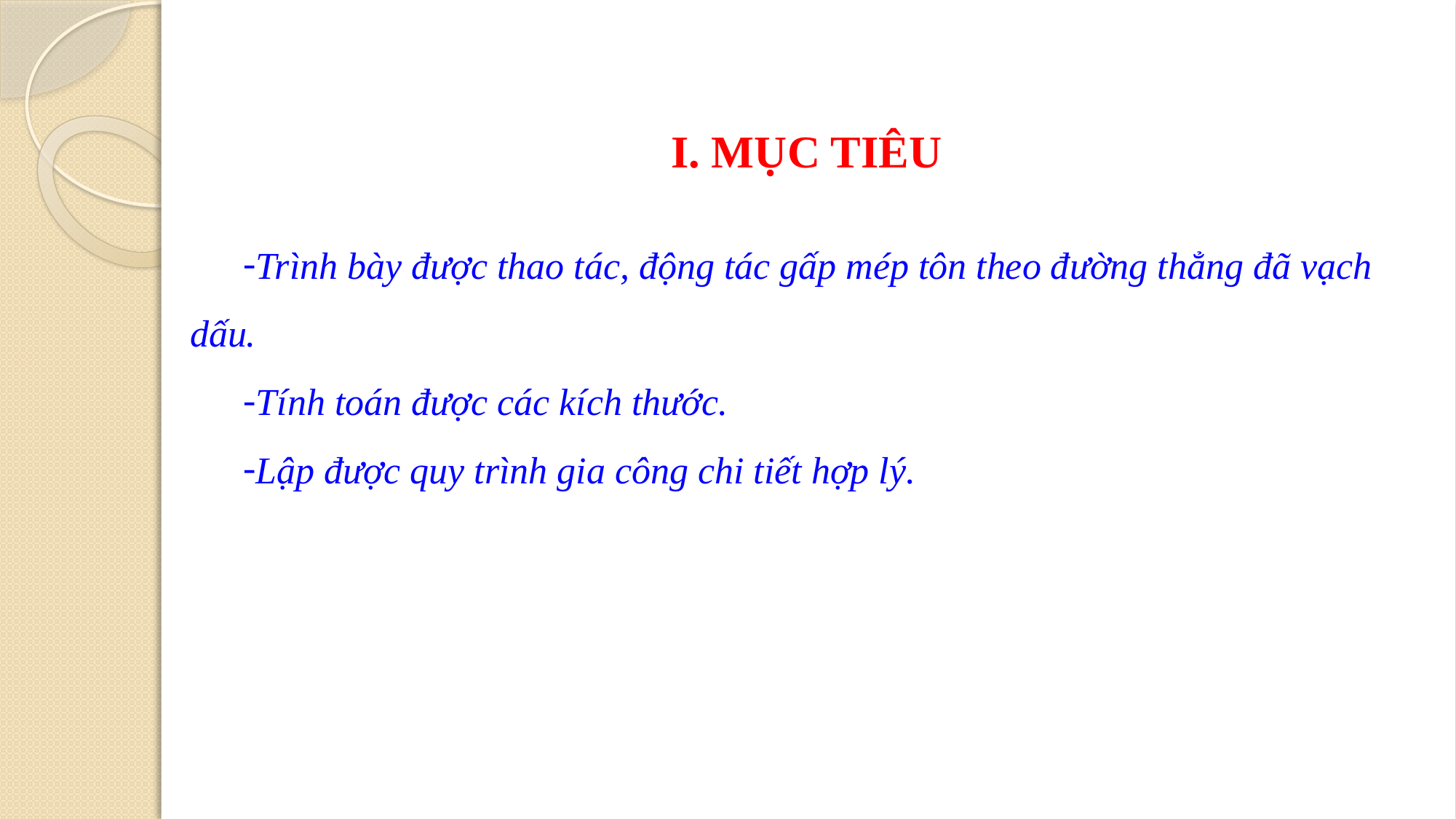

I. MỤC TIÊU
Trình bày được thao tác, động tác gấp mép tôn theo đường thẳng đã vạch dấu.
Tính toán được các kích thước.
Lập được quy trình gia công chi tiết hợp lý.